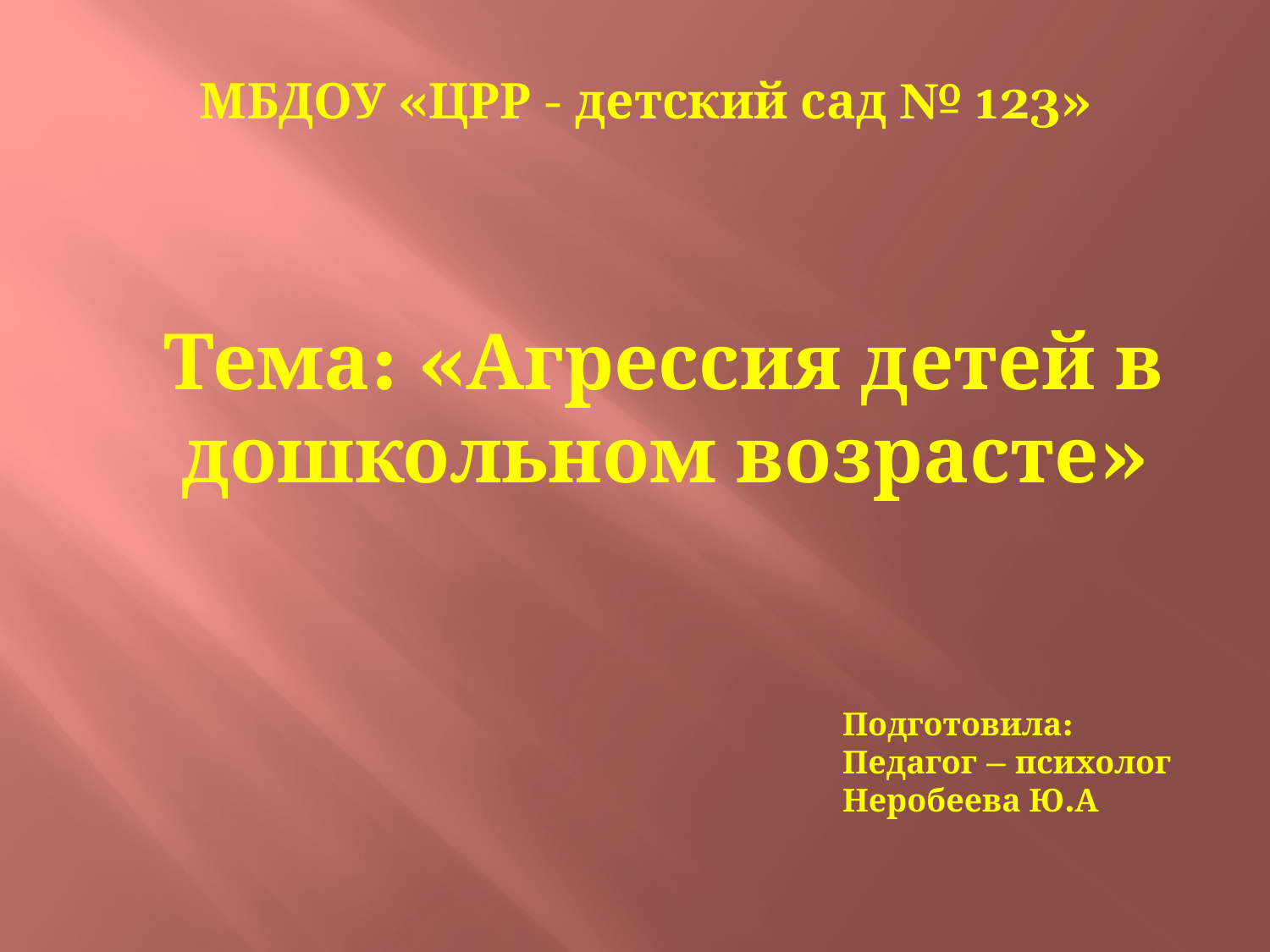

МБДОУ «ЦРР - детский сад № 123»
Тема: «Агрессия детей в дошкольном возрасте»
Подготовила:
Педагог – психолог
Неробеева Ю.А